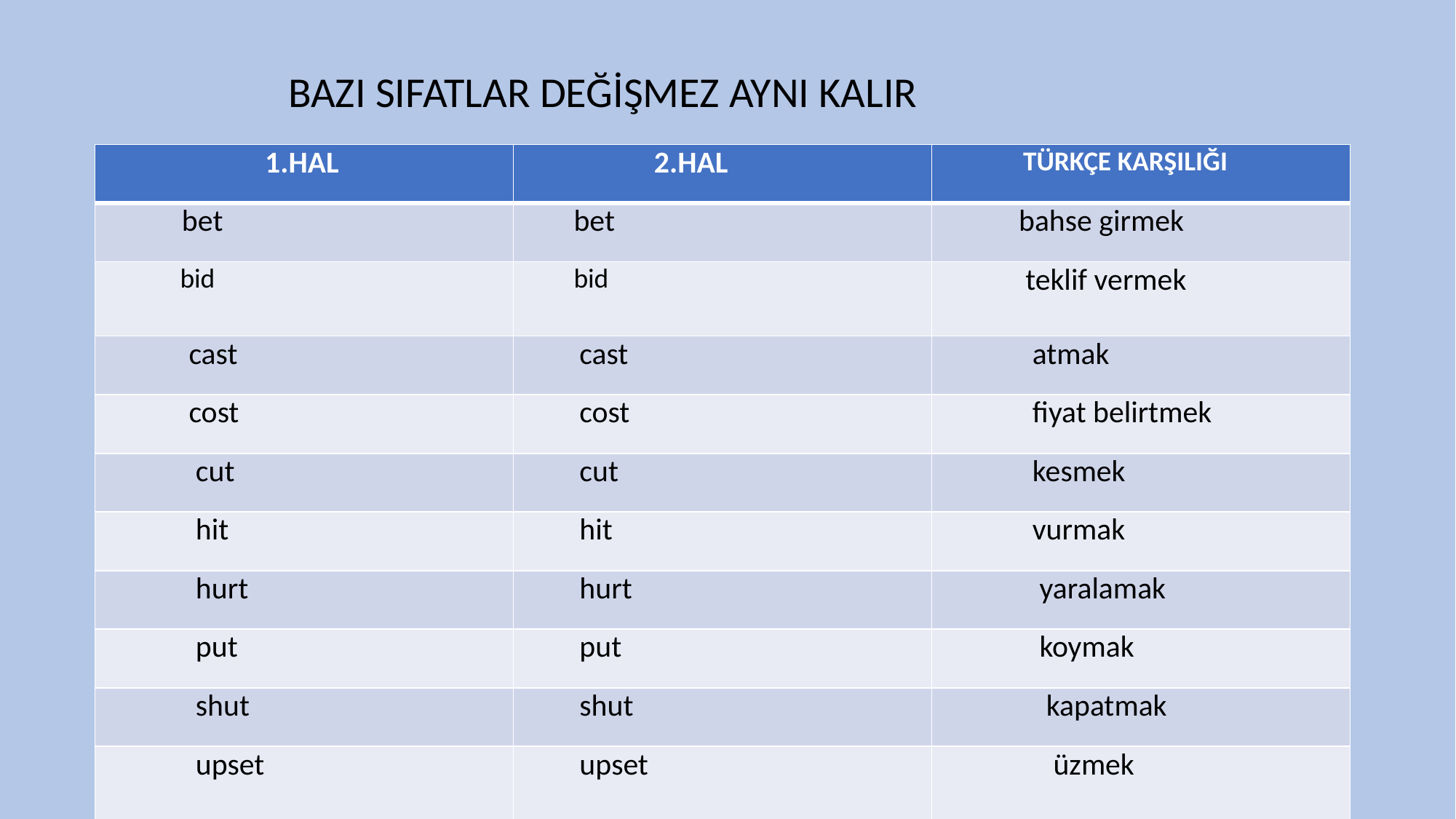

# BAZI SIFATLAR DEĞİŞMEZ AYNI KALIR
| 1.HAL | 2.HAL | TÜRKÇE KARŞILIĞI |
| --- | --- | --- |
| bet | bet | bahse girmek |
| bid | bid | teklif vermek |
| cast | cast | atmak |
| cost | cost | fiyat belirtmek |
| cut | cut | kesmek |
| hit | hit | vurmak |
| hurt | hurt | yaralamak |
| put | put | koymak |
| shut | shut | kapatmak |
| upset | upset | üzmek |